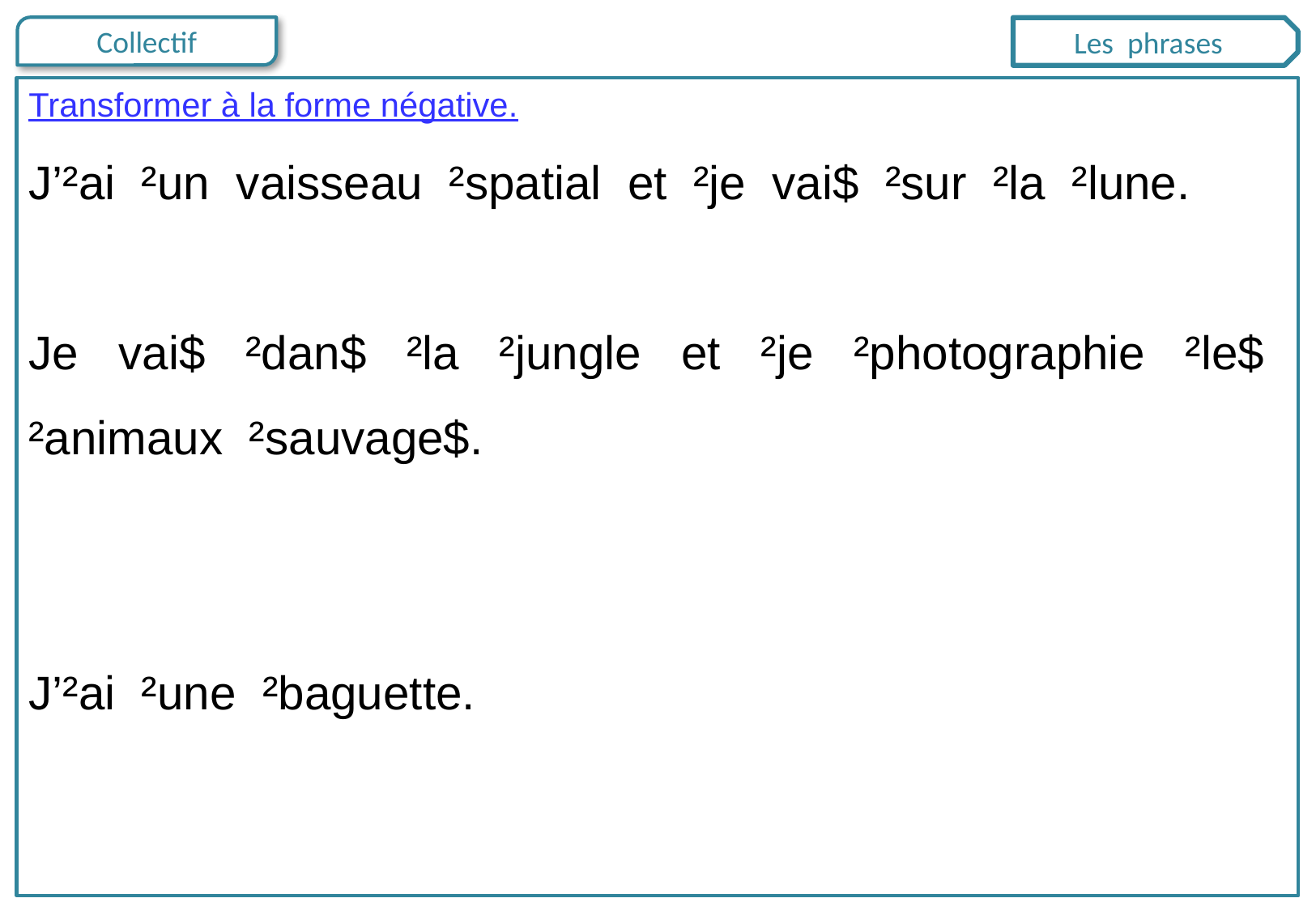

Les  phrases
Transformer à la forme négative.
J’²ai  ²un  vaisseau  ²spatial  et  ²je  vai$  ²sur  ²la  ²lune.

Je  vai$  ²dan$  ²la  ²jungle  et  ²je  ²photographie  ²le$  ²animaux  ²sauvage$.

J’²ai  ²une  ²baguette.